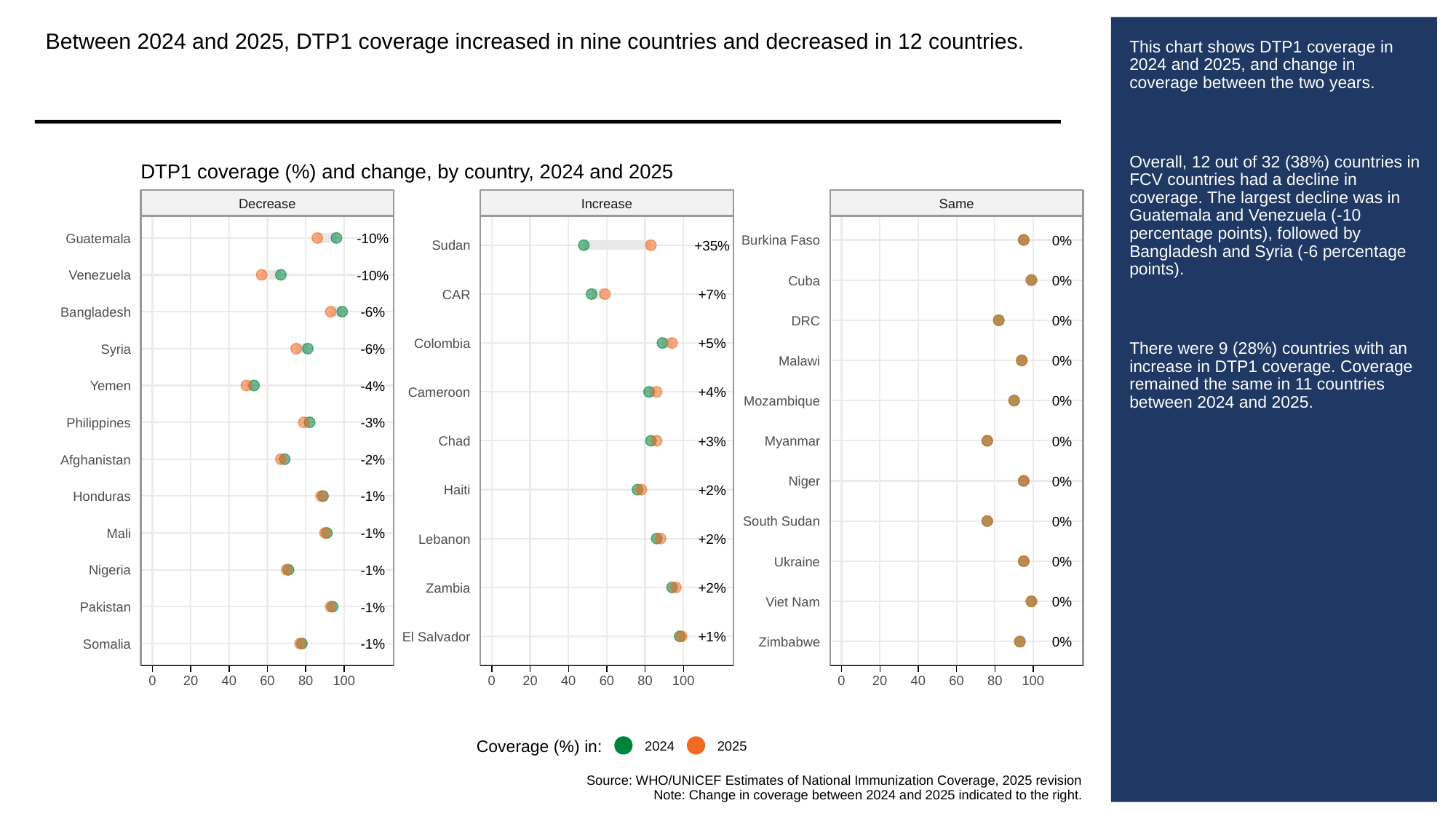

Between 2024 and 2025, DTP1 coverage increased in nine countries and decreased in 12 countries.
# This chart shows DTP1 coverage in 2024 and 2025, and change in coverage between the two years.

Overall, 12 out of 32 (38%) countries in FCV countries had a decline in coverage. The largest decline was in Guatemala and Venezuela (-10 percentage points), followed by Bangladesh and Syria (-6 percentage points).

There were 9 (28%) countries with an increase in DTP1 coverage. Coverage remained the same in 11 countries between 2024 and 2025.

DTP1 coverage (%) and change, by country, 2024 and 2025

Decrease
Increase
Same

-10%
Guatemala

0%
Burkina Faso

+35%
Sudan

-10%
Venezuela

0%
Cuba

+7%
CAR

-6%
Bangladesh

0%
DRC

+5%
Colombia

-6%
Syria

0%
Malawi

-4%
Yemen

+4%
Cameroon

0%
Mozambique

-3%
Philippines

+3%
0%
Chad
Myanmar

-2%
Afghanistan

0%
Niger

+2%
Haiti

-1%
Honduras

0%
South Sudan

-1%
Mali

+2%
Lebanon

0%
Ukraine

-1%
Nigeria

+2%
Zambia

0%
Viet Nam

-1%
Pakistan

+1%
El Salvador

0%
Zimbabwe

-1%
Somalia

0
20
40
60
80
100
0
20
40
60
80
100
0
20
40
60
80
100

Coverage (%) in:
2024
2025
Source: WHO/UNICEF Estimates of National Immunization Coverage, 2025 revision
Note: Change in coverage between 2024 and 2025 indicated to the right.